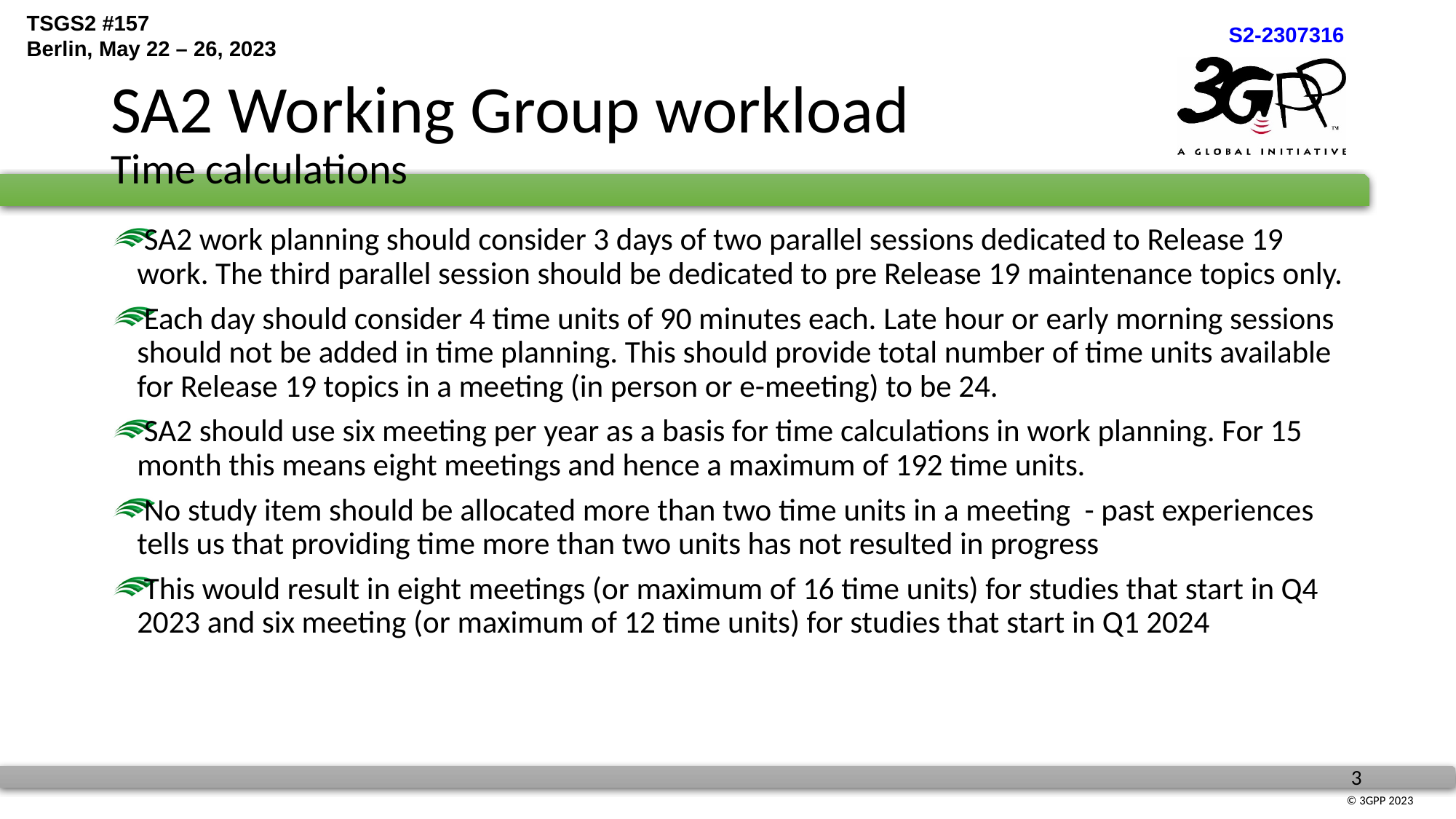

# SA2 Working Group workload Time calculations
SA2 work planning should consider 3 days of two parallel sessions dedicated to Release 19 work. The third parallel session should be dedicated to pre Release 19 maintenance topics only.
Each day should consider 4 time units of 90 minutes each. Late hour or early morning sessions should not be added in time planning. This should provide total number of time units available for Release 19 topics in a meeting (in person or e-meeting) to be 24.
SA2 should use six meeting per year as a basis for time calculations in work planning. For 15 month this means eight meetings and hence a maximum of 192 time units.
No study item should be allocated more than two time units in a meeting  - past experiences tells us that providing time more than two units has not resulted in progress
This would result in eight meetings (or maximum of 16 time units) for studies that start in Q4 2023 and six meeting (or maximum of 12 time units) for studies that start in Q1 2024